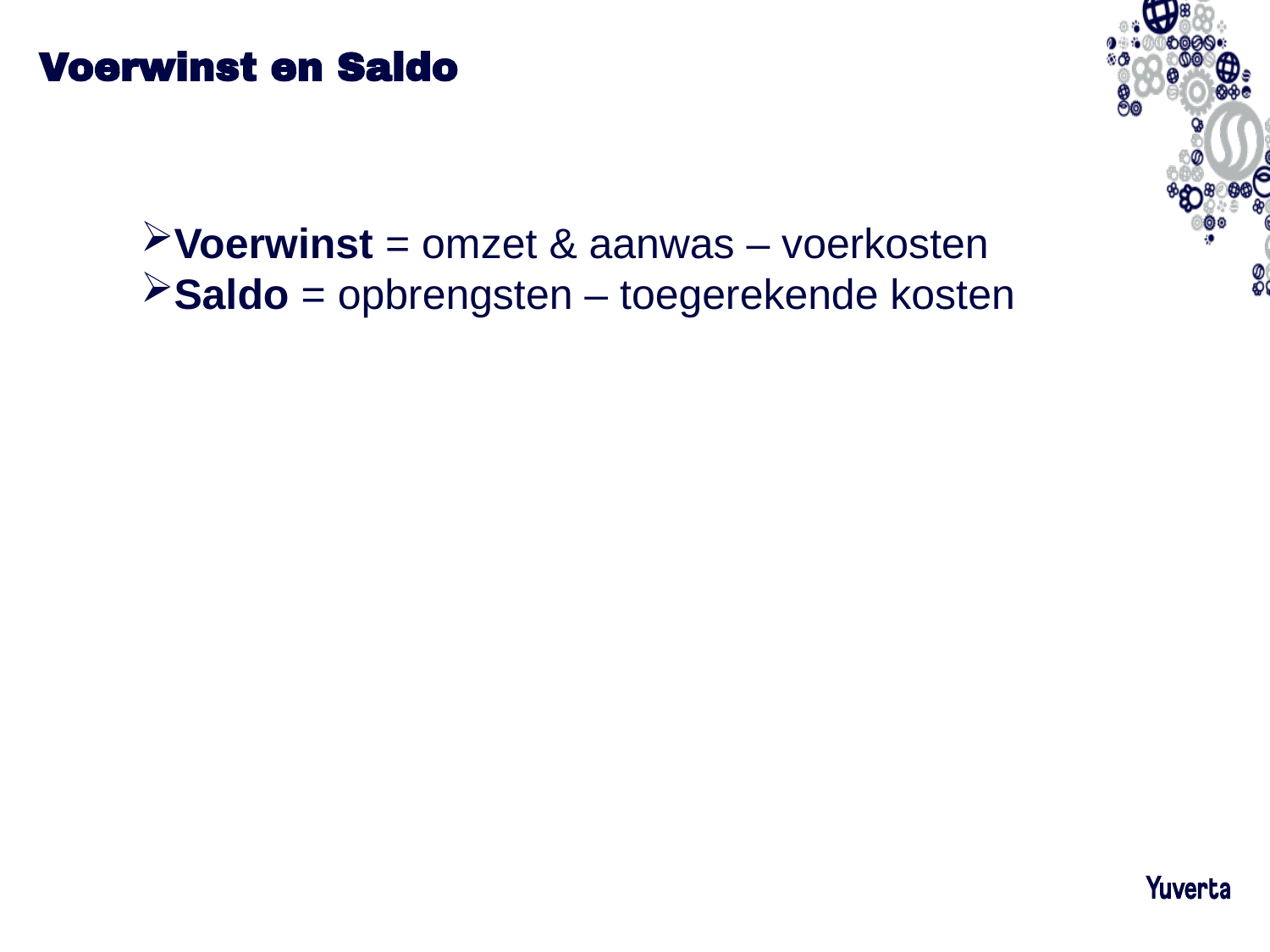

# Voerwinst en Saldo
Voerwinst = omzet & aanwas – voerkosten
Saldo = opbrengsten – toegerekende kosten